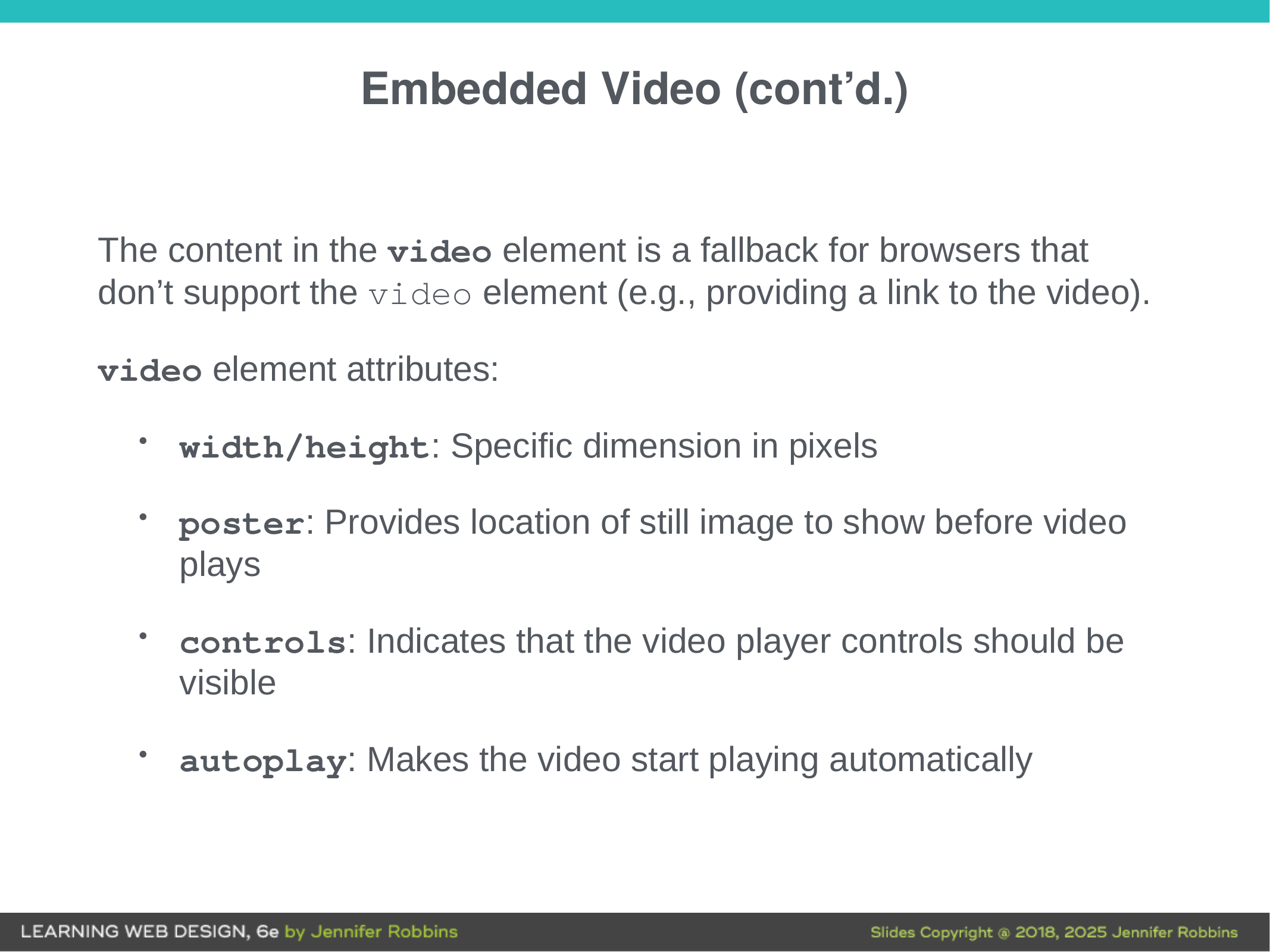

# Embedded Video (cont’d.)
The content in the video element is a fallback for browsers that don’t support the video element (e.g., providing a link to the video).
video element attributes:
width/height: Specific dimension in pixels
poster: Provides location of still image to show before video plays
controls: Indicates that the video player controls should be visible
autoplay: Makes the video start playing automatically